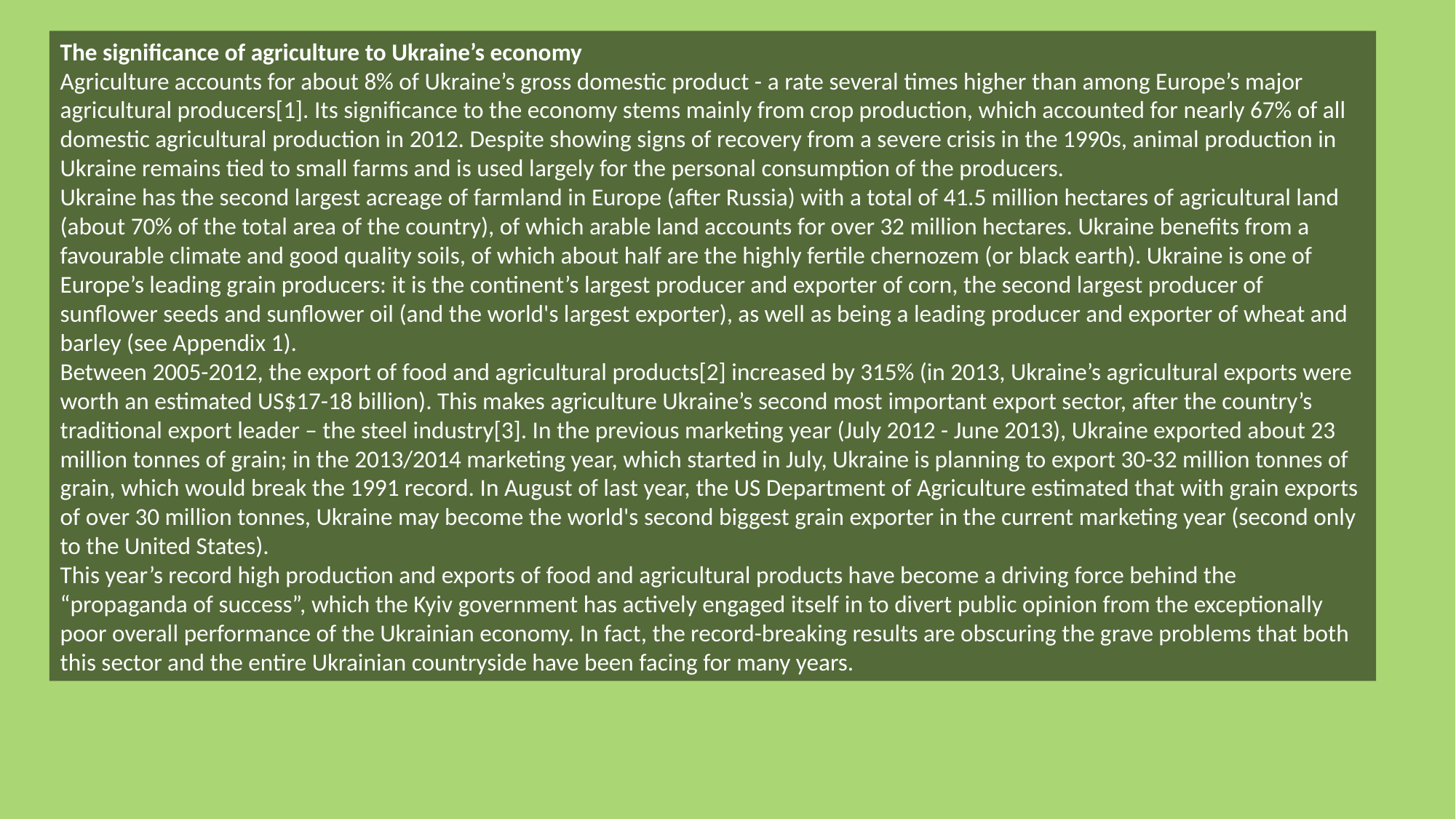

The significance of agriculture to Ukraine’s economy
Agriculture accounts for about 8% of Ukraine’s gross domestic product - a rate several times higher than among Europe’s major agricultural producers[1]. Its significance to the economy stems mainly from crop production, which accounted for nearly 67% of all domestic agricultural production in 2012. Despite showing signs of recovery from a severe crisis in the 1990s, animal production in Ukraine remains tied to small farms and is used largely for the personal consumption of the producers.
Ukraine has the second largest acreage of farmland in Europe (after Russia) with a total of 41.5 million hectares of agricultural land (about 70% of the total area of the country), of which arable land accounts for over 32 million hectares. Ukraine benefits from a favourable climate and good quality soils, of which about half are the highly fertile chernozem (or black earth). Ukraine is one of Europe’s leading grain producers: it is the continent’s largest producer and exporter of corn, the second largest producer of sunflower seeds and sunflower oil (and the world's largest exporter), as well as being a leading producer and exporter of wheat and barley (see Appendix 1).
Between 2005-2012, the export of food and agricultural products[2] increased by 315% (in 2013, Ukraine’s agricultural exports were worth an estimated US$17-18 billion). This makes agriculture Ukraine’s second most important export sector, after the country’s traditional export leader – the steel industry[3]. In the previous marketing year (July 2012 - June 2013), Ukraine exported about 23 million tonnes of grain; in the 2013/2014 marketing year, which started in July, Ukraine is planning to export 30-32 million tonnes of grain, which would break the 1991 record. In August of last year, the US Department of Agriculture estimated that with grain exports of over 30 million tonnes, Ukraine may become the world's second biggest grain exporter in the current marketing year (second only to the United States).
This year’s record high production and exports of food and agricultural products have become a driving force behind the “propaganda of success”, which the Kyiv government has actively engaged itself in to divert public opinion from the exceptionally poor overall performance of the Ukrainian economy. In fact, the record-breaking results are obscuring the grave problems that both this sector and the entire Ukrainian countryside have been facing for many years.